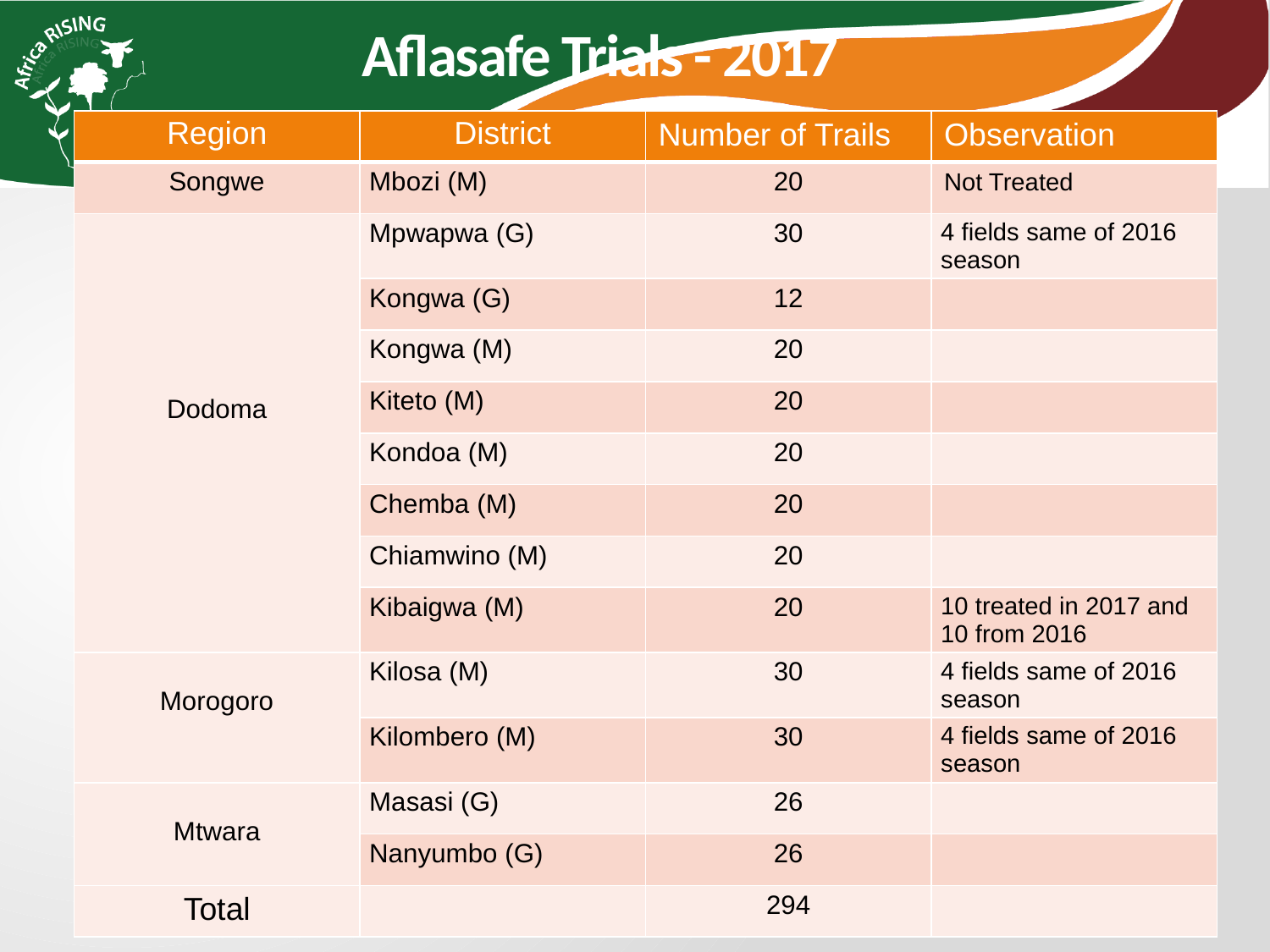

# Aflasafe Trials - 2017
| Region | District | Number of Trails | Observation |
| --- | --- | --- | --- |
| Songwe | Mbozi (M) | 20 | Not Treated |
| Dodoma | Mpwapwa (G) | 30 | 4 fields same of 2016 season |
|  | Kongwa (G) | 12 |  |
|  | Kongwa (M) | 20 |  |
|  | Kiteto (M) | 20 |  |
|  | Kondoa (M) | 20 |  |
|  | Chemba (M) | 20 |  |
|  | Chiamwino (M) | 20 |  |
|  | Kibaigwa (M) | 20 | 10 treated in 2017 and 10 from 2016 |
| Morogoro | Kilosa (M) | 30 | 4 fields same of 2016 season |
|  | Kilombero (M) | 30 | 4 fields same of 2016 season |
| Mtwara | Masasi (G) | 26 |  |
|  | Nanyumbo (G) | 26 |  |
| Total |  | 294 |  |